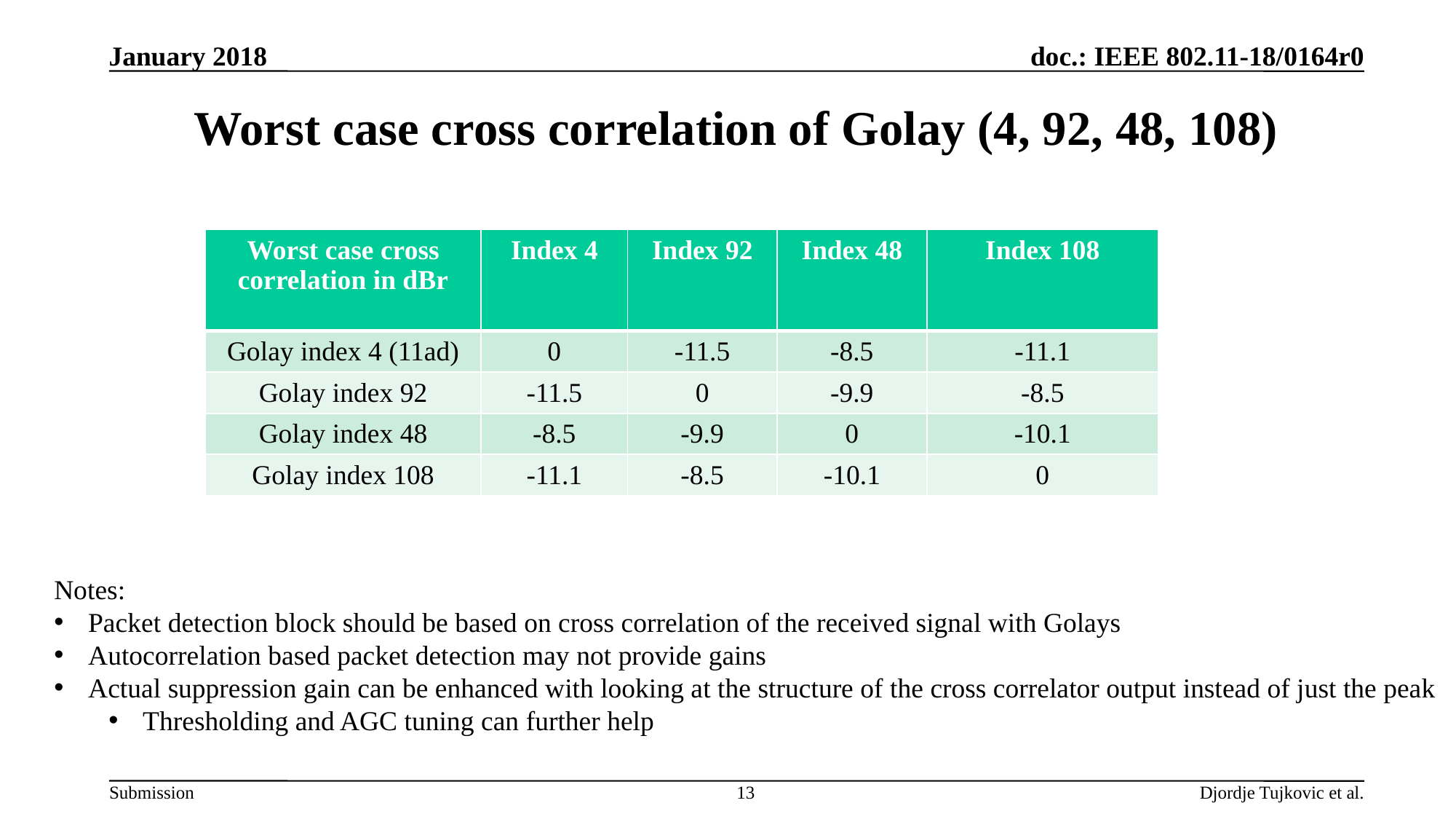

January 2018
# Worst case cross correlation of Golay (4, 92, 48, 108)
| Worst case cross correlation in dBr | Index 4 | Index 92 | Index 48 | Index 108 |
| --- | --- | --- | --- | --- |
| Golay index 4 (11ad) | 0 | -11.5 | -8.5 | -11.1 |
| Golay index 92 | -11.5 | 0 | -9.9 | -8.5 |
| Golay index 48 | -8.5 | -9.9 | 0 | -10.1 |
| Golay index 108 | -11.1 | -8.5 | -10.1 | 0 |
Notes:
Packet detection block should be based on cross correlation of the received signal with Golays
Autocorrelation based packet detection may not provide gains
Actual suppression gain can be enhanced with looking at the structure of the cross correlator output instead of just the peak
Thresholding and AGC tuning can further help

13
Djordje Tujkovic et al.